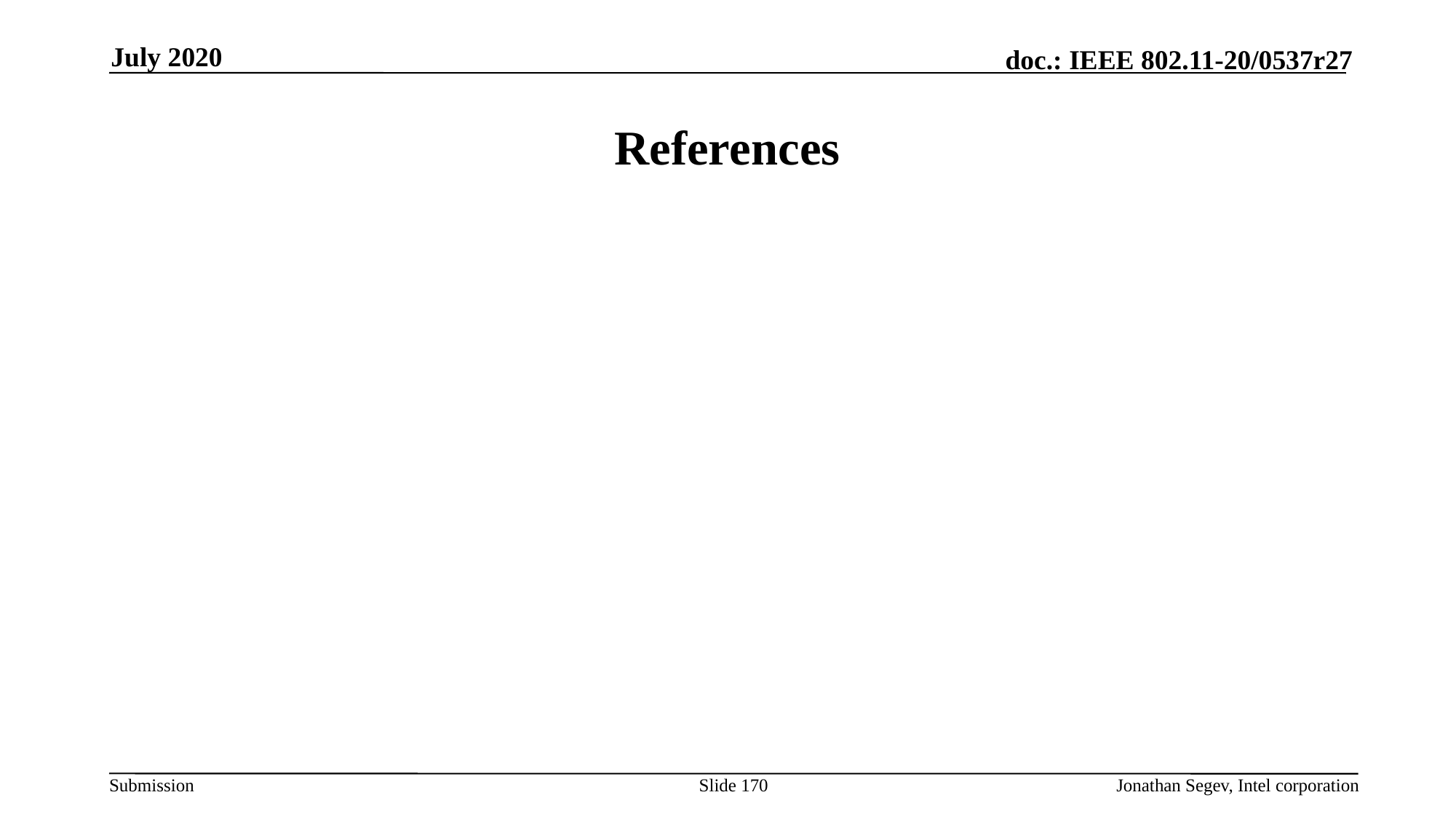

July 2020
# References

Slide 170
Jonathan Segev, Intel corporation